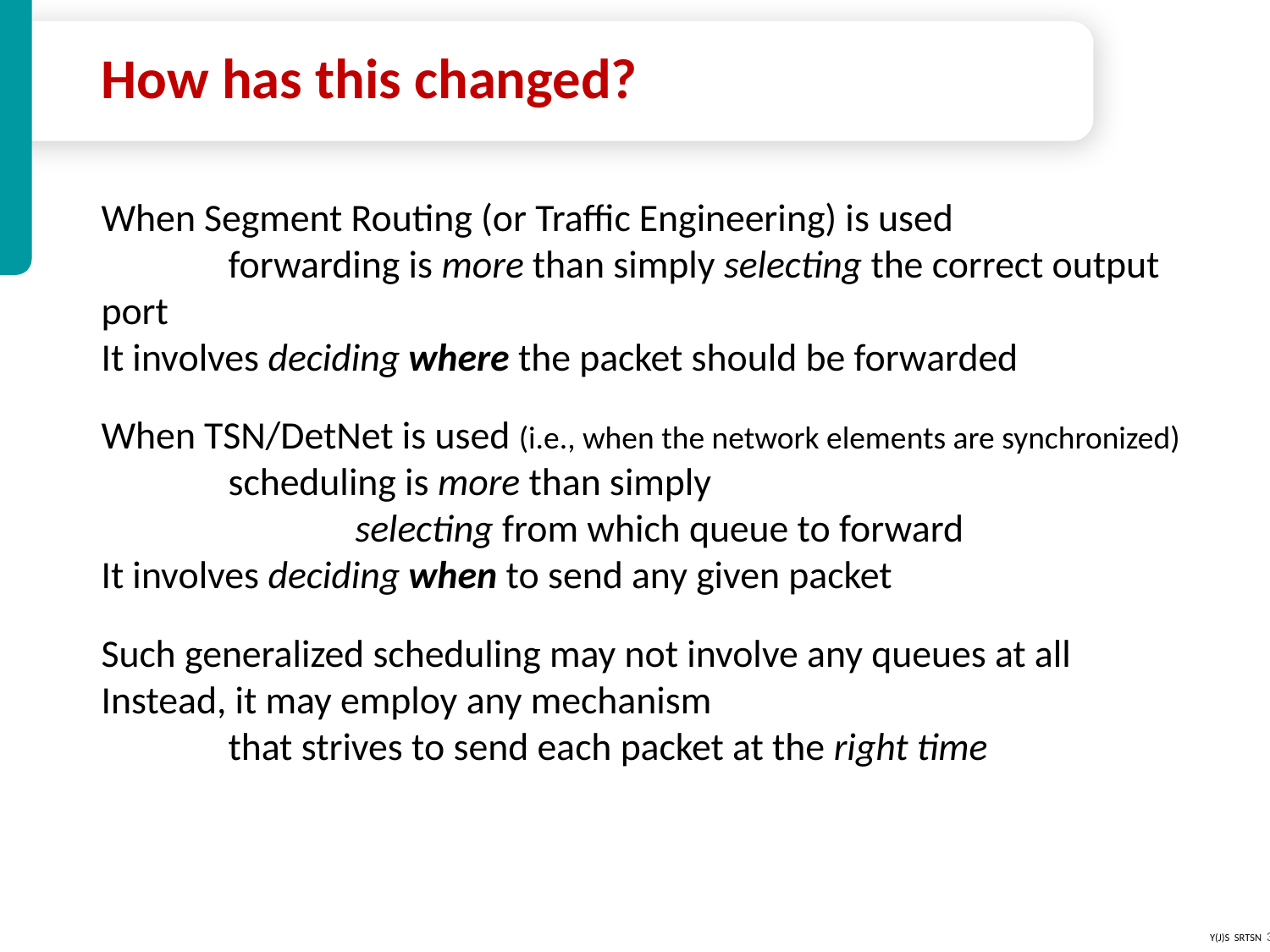

# How has this changed?
When Segment Routing (or Traffic Engineering) is used
	forwarding is more than simply selecting the correct output port
It involves deciding where the packet should be forwarded
When TSN/DetNet is used (i.e., when the network elements are synchronized)
	scheduling is more than simply
		selecting from which queue to forward
It involves deciding when to send any given packet
Such generalized scheduling may not involve any queues at all
Instead, it may employ any mechanism
	that strives to send each packet at the right time